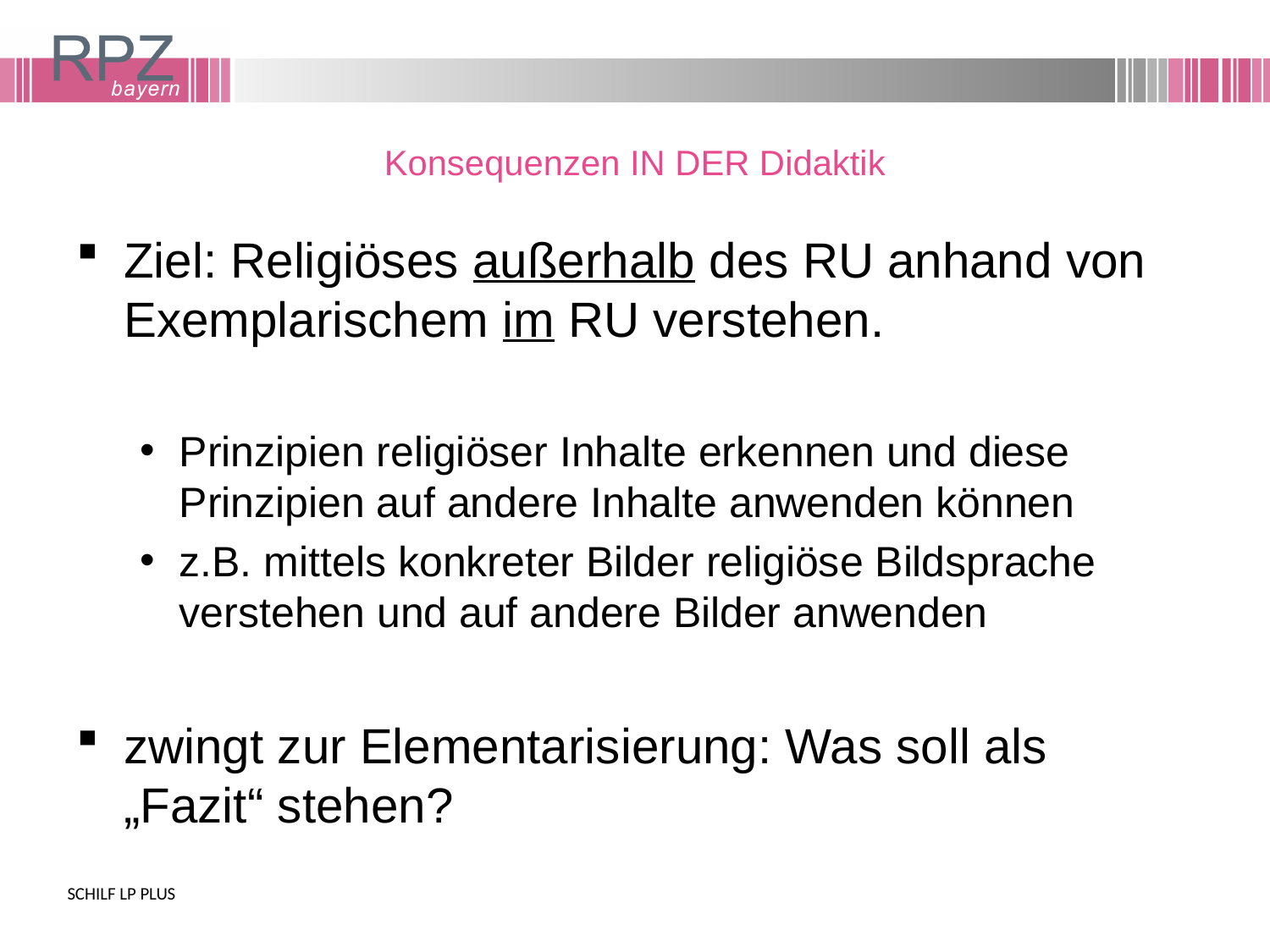

# Konsequenzen IN DER Didaktik
Ziel: Religiöses außerhalb des RU anhand von Exemplarischem im RU verstehen.

Prinzipien religiöser Inhalte erkennen und diese Prinzipien auf andere Inhalte anwenden können
z.B. mittels konkreter Bilder religiöse Bildsprache verstehen und auf andere Bilder anwenden

zwingt zur Elementarisierung: Was soll als „Fazit“ stehen?